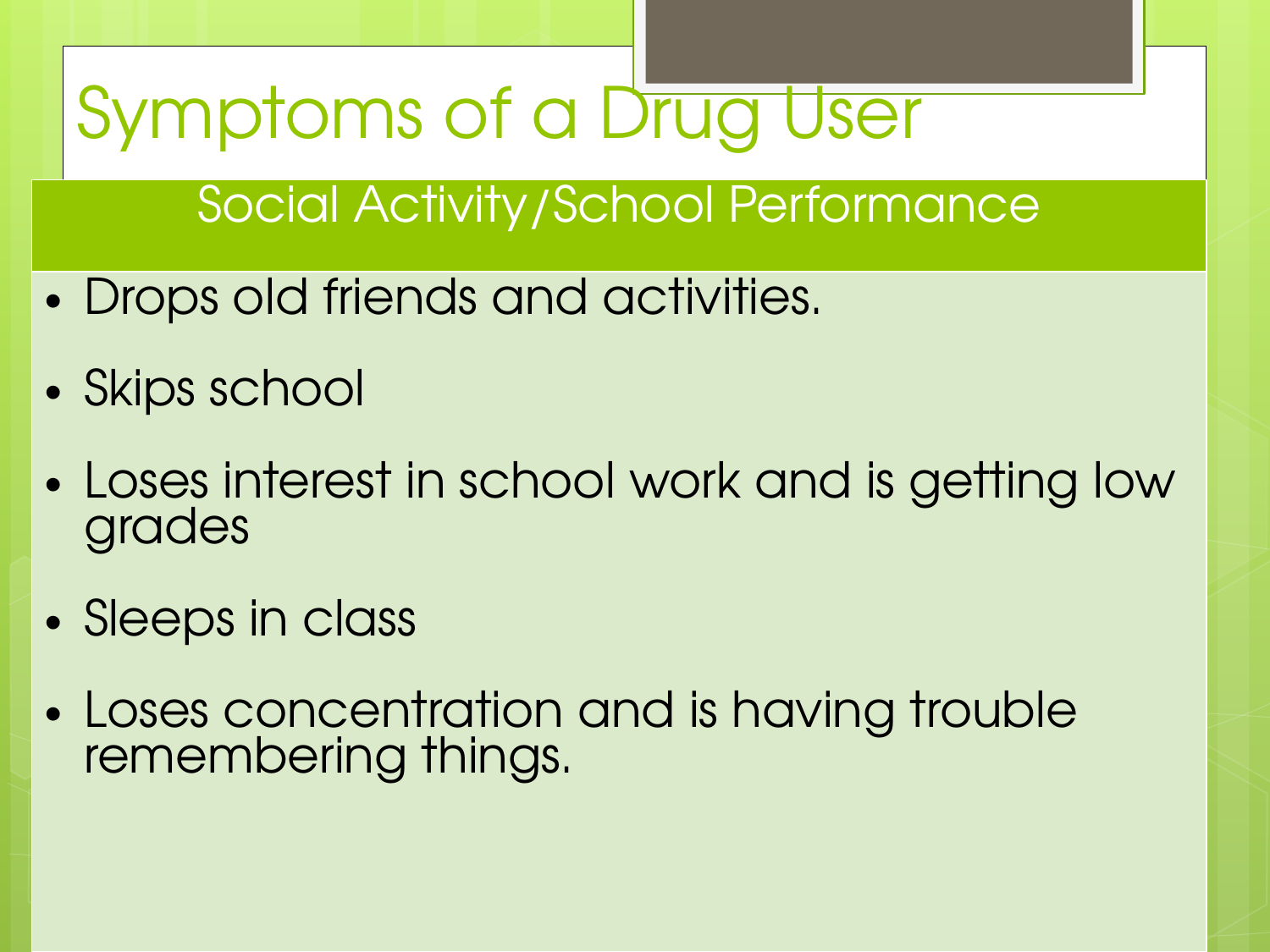

# Symptoms of a Drug User
| Social Activity/School Performance |
| --- |
| Drops old friends and activities. Skips school Loses interest in school work and is getting low grades Sleeps in class Loses concentration and is having trouble remembering things. |